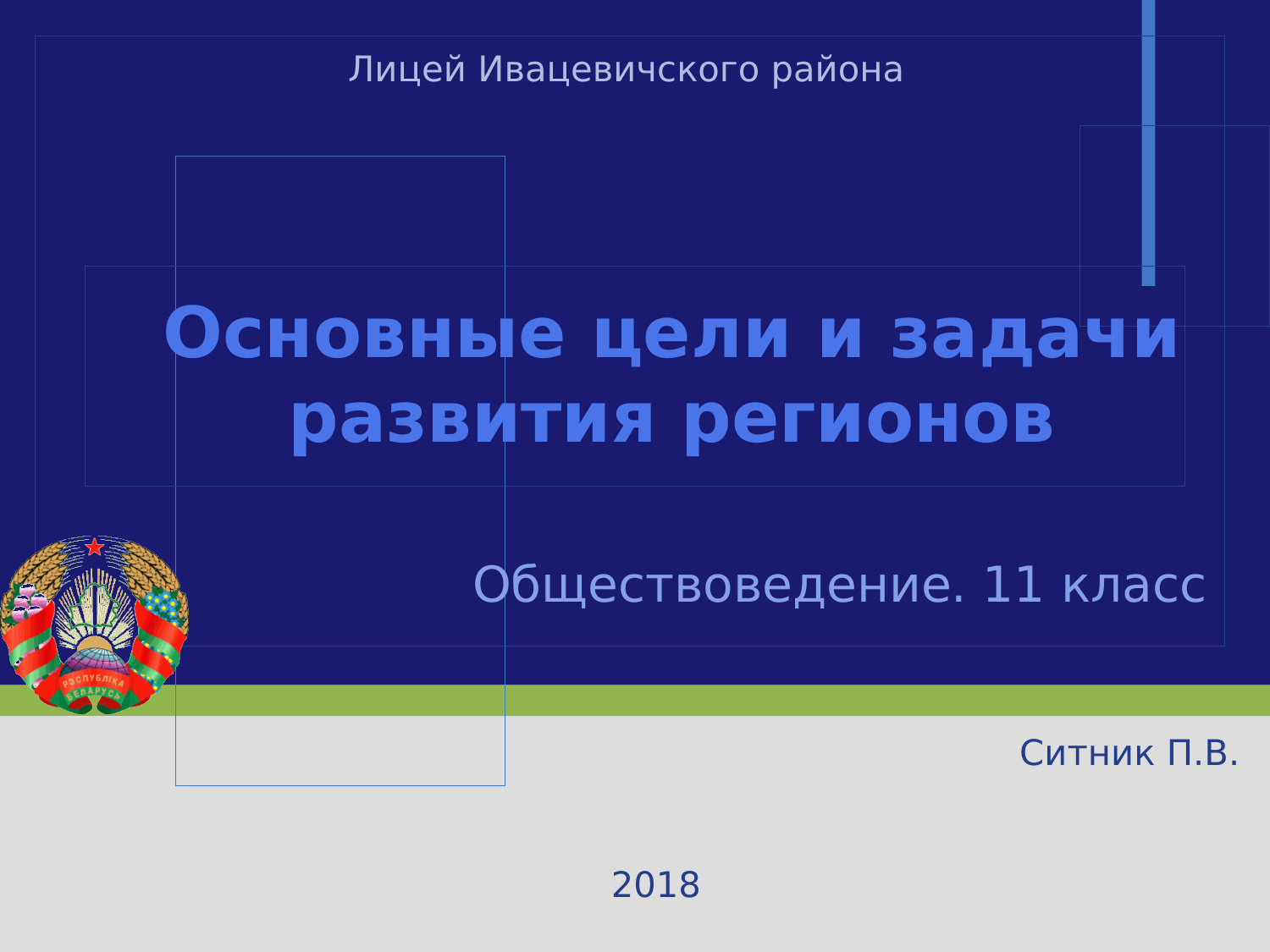

Лицей Ивацевичского района
# Основные цели и задачи развития регионов
Обществоведение. 11 класс
Ситник П.В.
2018